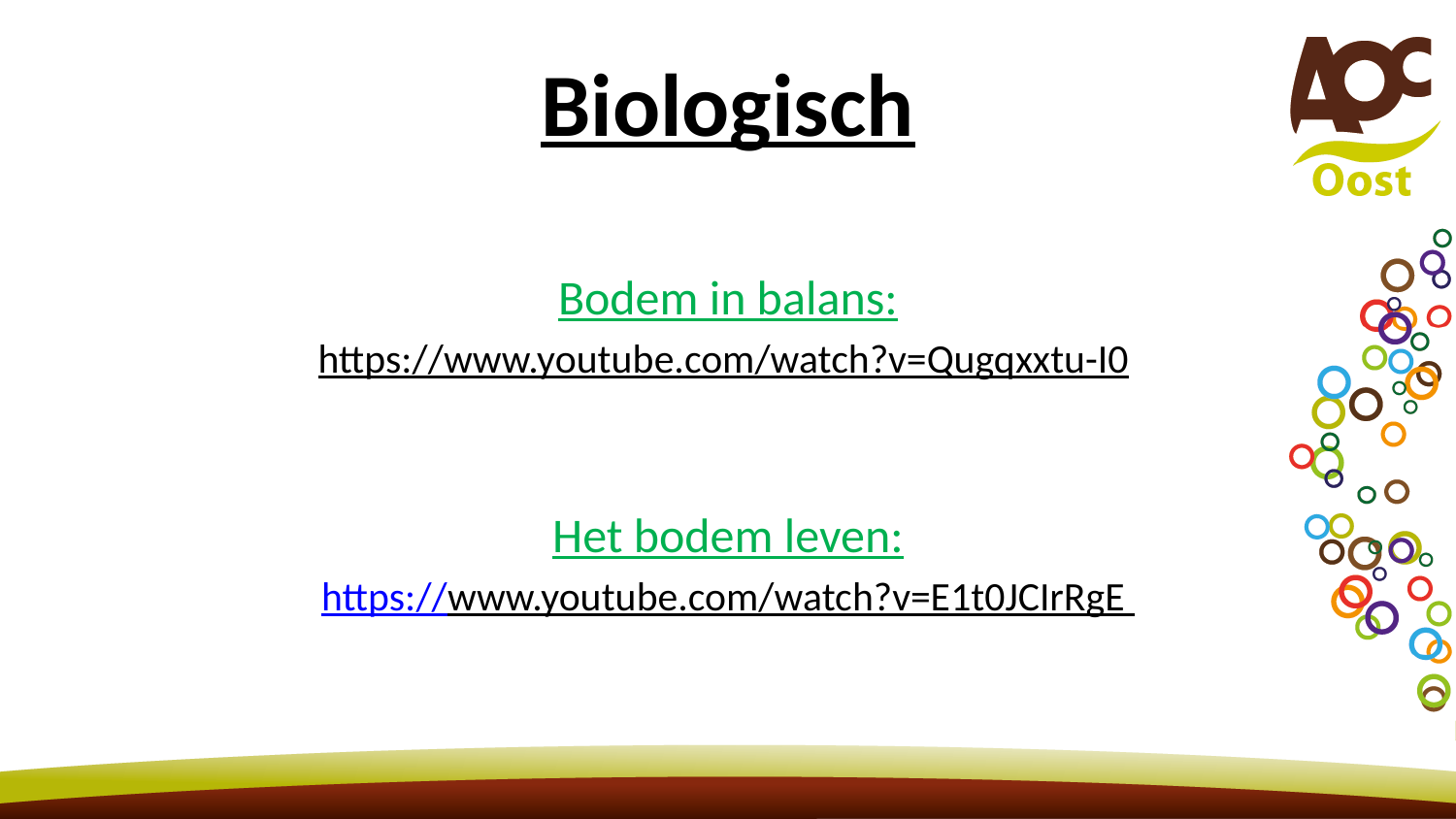

# Biologisch

Bodem in balans:
https://www.youtube.com/watch?v=Qugqxxtu-I0

Het bodem leven:
https://www.youtube.com/watch?v=E1t0JCIrRgE